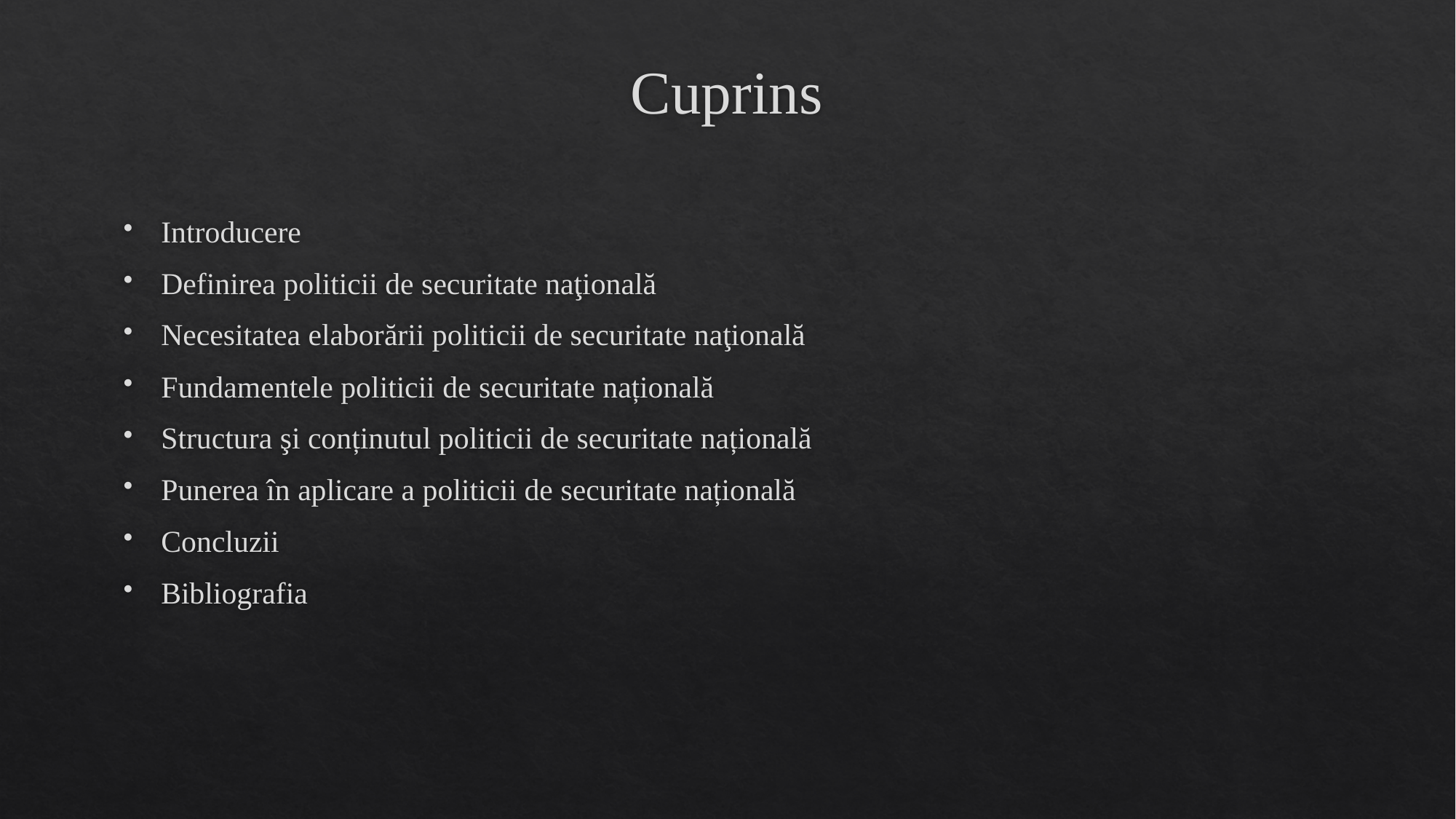

# Cuprins
Introducere
Definirea politicii de securitate naţională
Necesitatea elaborării politicii de securitate naţională
Fundamentele politicii de securitate națională
Structura şi conținutul politicii de securitate națională
Punerea în aplicare a politicii de securitate națională
Concluzii
Bibliografia